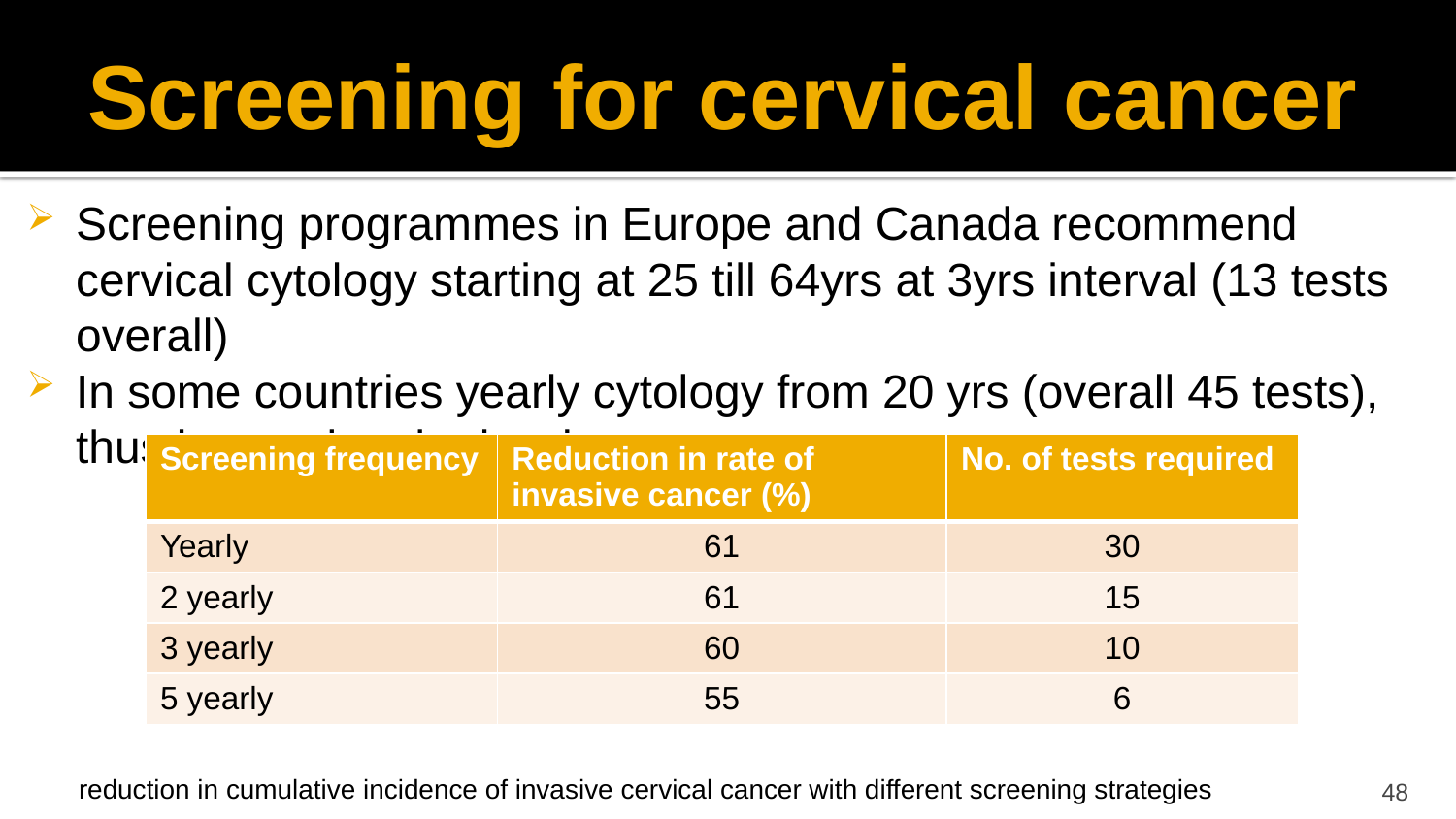

# Screening for cervical cancer
Screening programmes in Europe and Canada recommend cervical cytology starting at 25 till 64yrs at 3yrs interval (13 tests overall)
In some countries yearly cytology from 20 yrs (overall 45 tests), thus increasing the burden.

	reduction in cumulative incidence of invasive cervical cancer with different screening strategies
| Screening frequency | Reduction in rate of invasive cancer (%) | No. of tests required |
| --- | --- | --- |
| Yearly | 61 | 30 |
| 2 yearly | 61 | 15 |
| 3 yearly | 60 | 10 |
| 5 yearly | 55 | 6 |
48